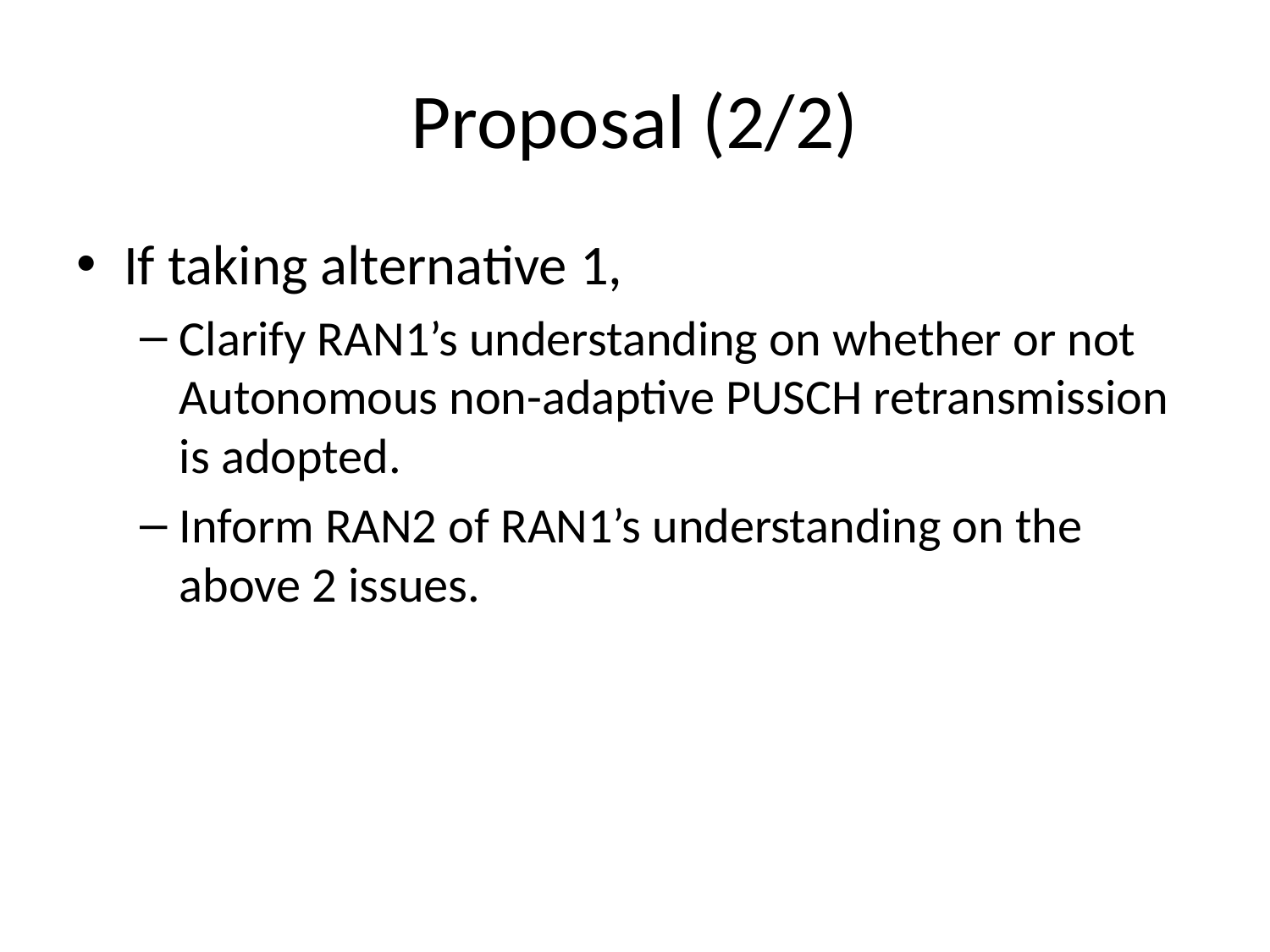

# Proposal (2/2)
If taking alternative 1,
Clarify RAN1’s understanding on whether or not Autonomous non-adaptive PUSCH retransmission is adopted.
Inform RAN2 of RAN1’s understanding on the above 2 issues.